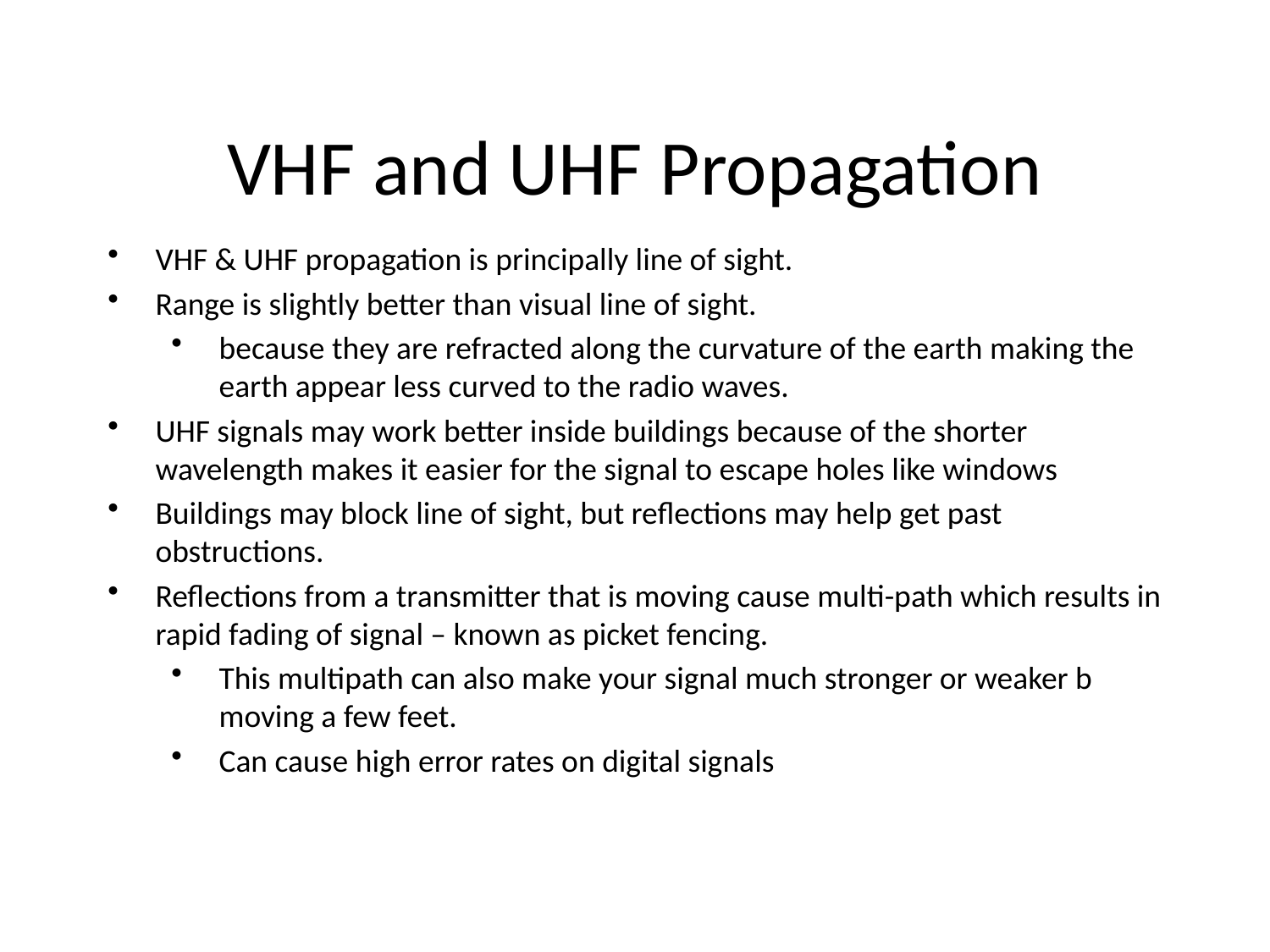

VHF and UHF Propagation
VHF & UHF propagation is principally line of sight.
Range is slightly better than visual line of sight.
because they are refracted along the curvature of the earth making the earth appear less curved to the radio waves.
UHF signals may work better inside buildings because of the shorter wavelength makes it easier for the signal to escape holes like windows
Buildings may block line of sight, but reflections may help get past obstructions.
Reflections from a transmitter that is moving cause multi-path which results in rapid fading of signal – known as picket fencing.
This multipath can also make your signal much stronger or weaker b moving a few feet.
Can cause high error rates on digital signals